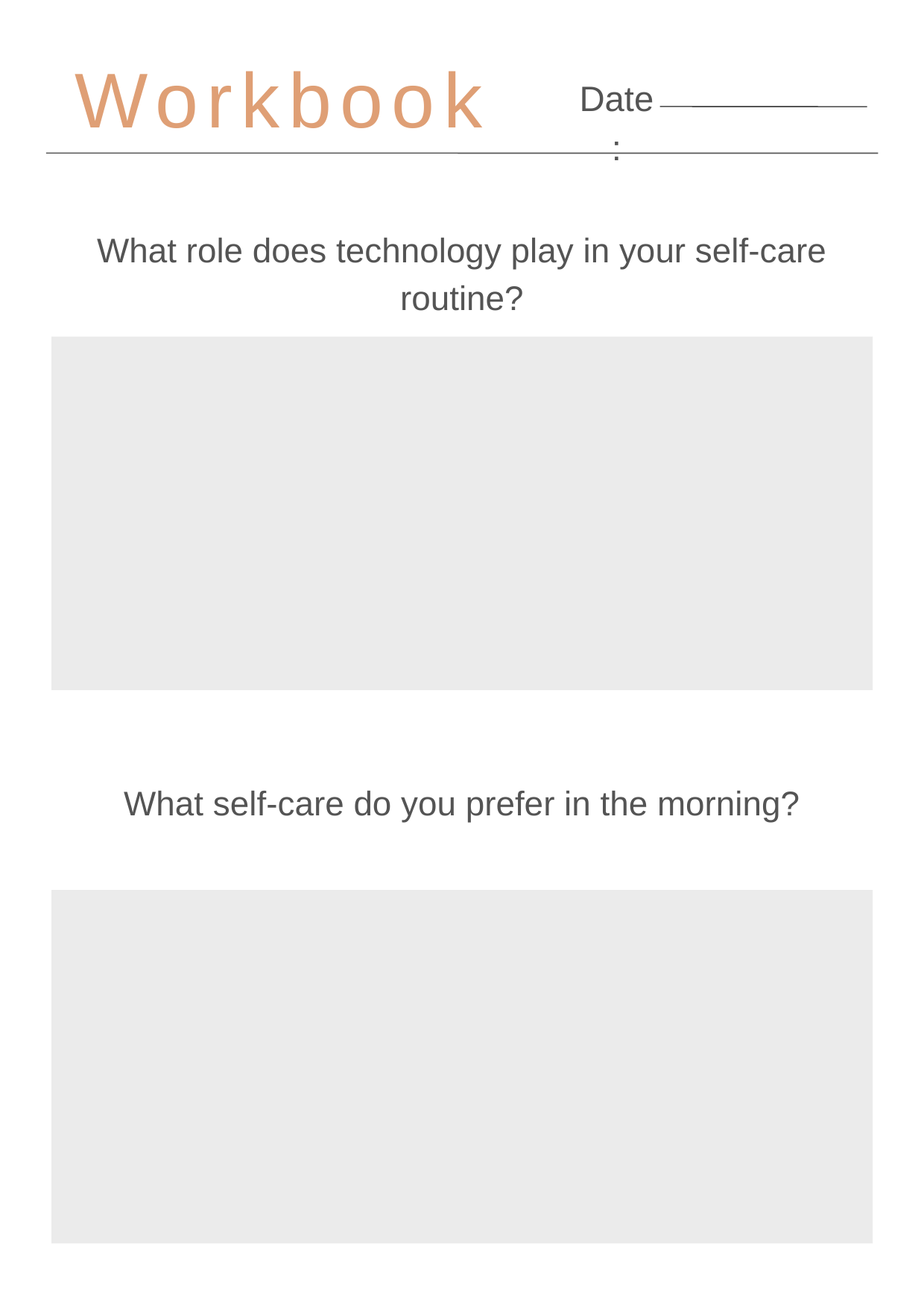

Workbook
Date:

What role does technology play in your self-care routine?

What self-care do you prefer in the morning?